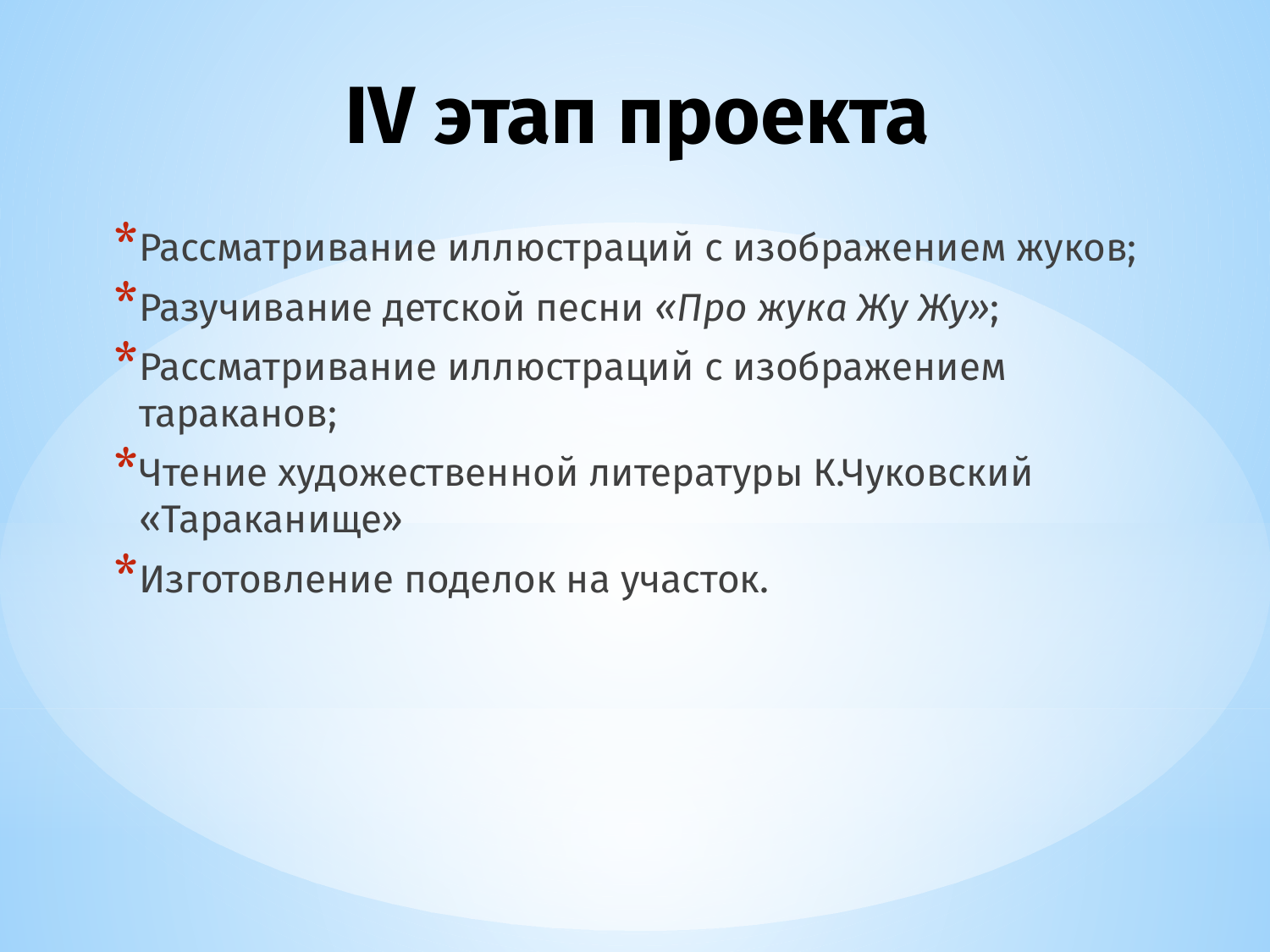

# IV этап проекта
Рассматривание иллюстраций с изображением жуков;
Разучивание детской песни «Про жука Жу Жу»;
Рассматривание иллюстраций с изображением тараканов;
Чтение художественной литературы К.Чуковский «Тараканище»
Изготовление поделок на участок.